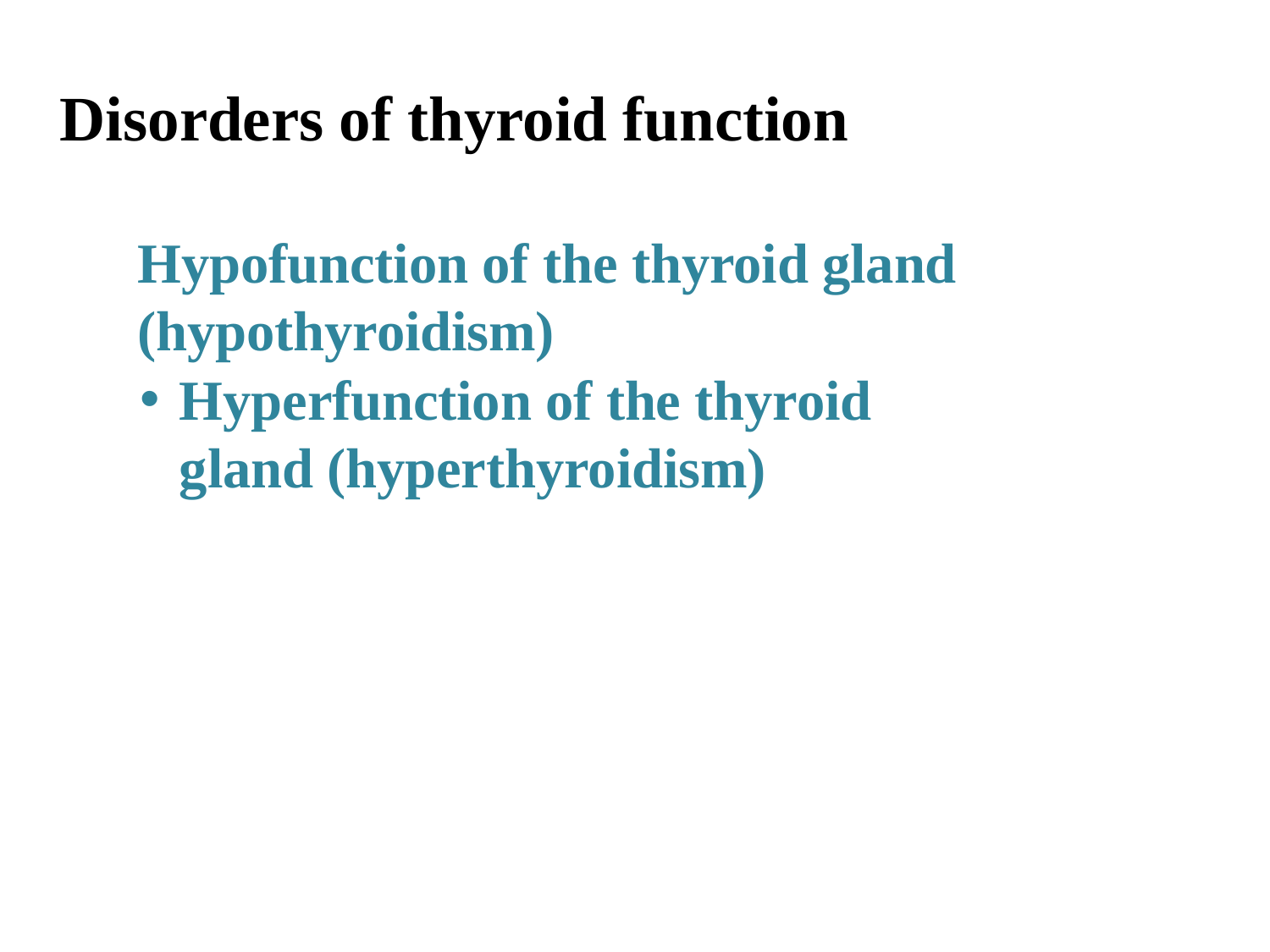

# Disorders of thyroid function

Hypofunction of the thyroid gland (hypothyroidism)
Hyperfunction of the thyroid gland (hyperthyroidism)